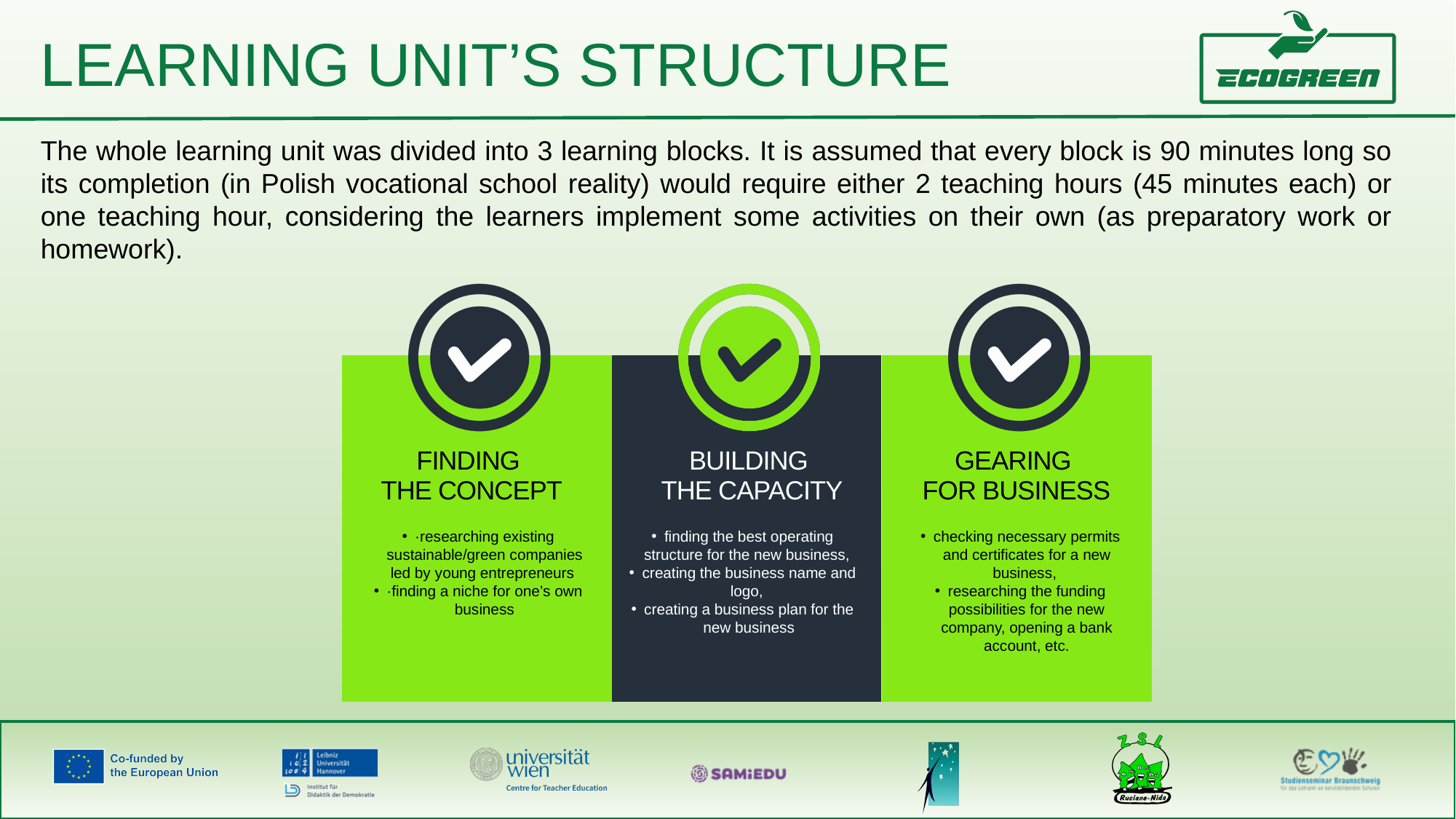

LEARNING UNIT’S STRUCTURE
The whole learning unit was divided into 3 learning blocks. It is assumed that every block is 90 minutes long so its completion (in Polish vocational school reality) would require either 2 teaching hours (45 minutes each) or one teaching hour, considering the learners implement some activities on their own (as preparatory work or homework).

FINDING
THE CONCEPT
BUILDING
THE CAPACITY
GEARING
FOR BUSINESS
·researching existing sustainable/green companies led by young entrepreneurs
·finding a niche for one’s own business

finding the best operating structure for the new business,
creating the business name and logo,
creating a business plan for the new business
checking necessary permits and certificates for a new business,
researching the funding possibilities for the new company, opening a bank account, etc.